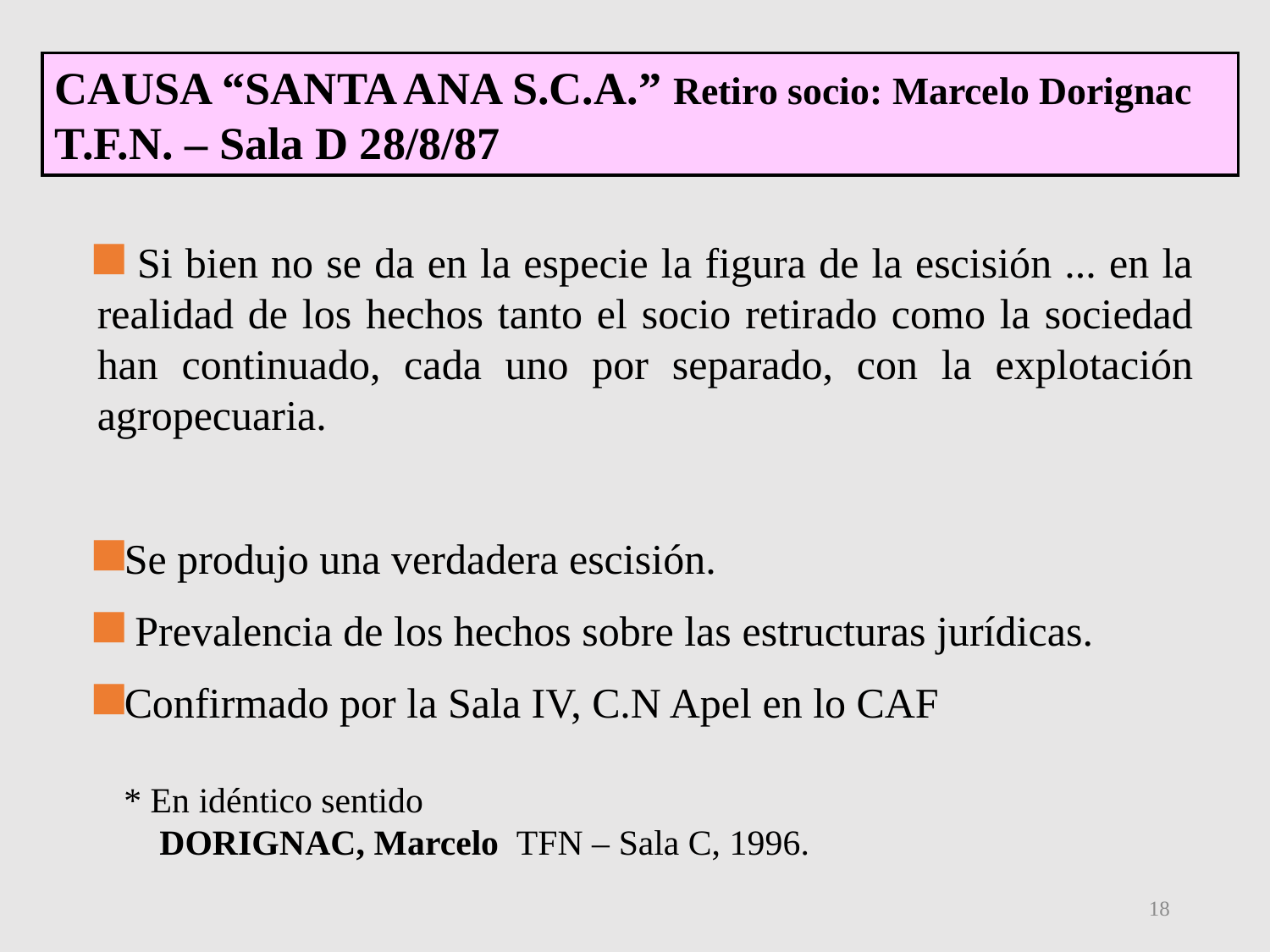

CAUSA “SANTA ANA S.C.A.” Retiro socio: Marcelo Dorignac
T.F.N. – Sala D 28/8/87
 Si bien no se da en la especie la figura de la escisión ... en la realidad de los hechos tanto el socio retirado como la sociedad han continuado, cada uno por separado, con la explotación agropecuaria.

Se produjo una verdadera escisión.
 Prevalencia de los hechos sobre las estructuras jurídicas.
Confirmado por la Sala IV, C.N Apel en lo CAF

   * En idéntico sentido
       DORIGNAC, Marcelo  TFN – Sala C, 1996.

18